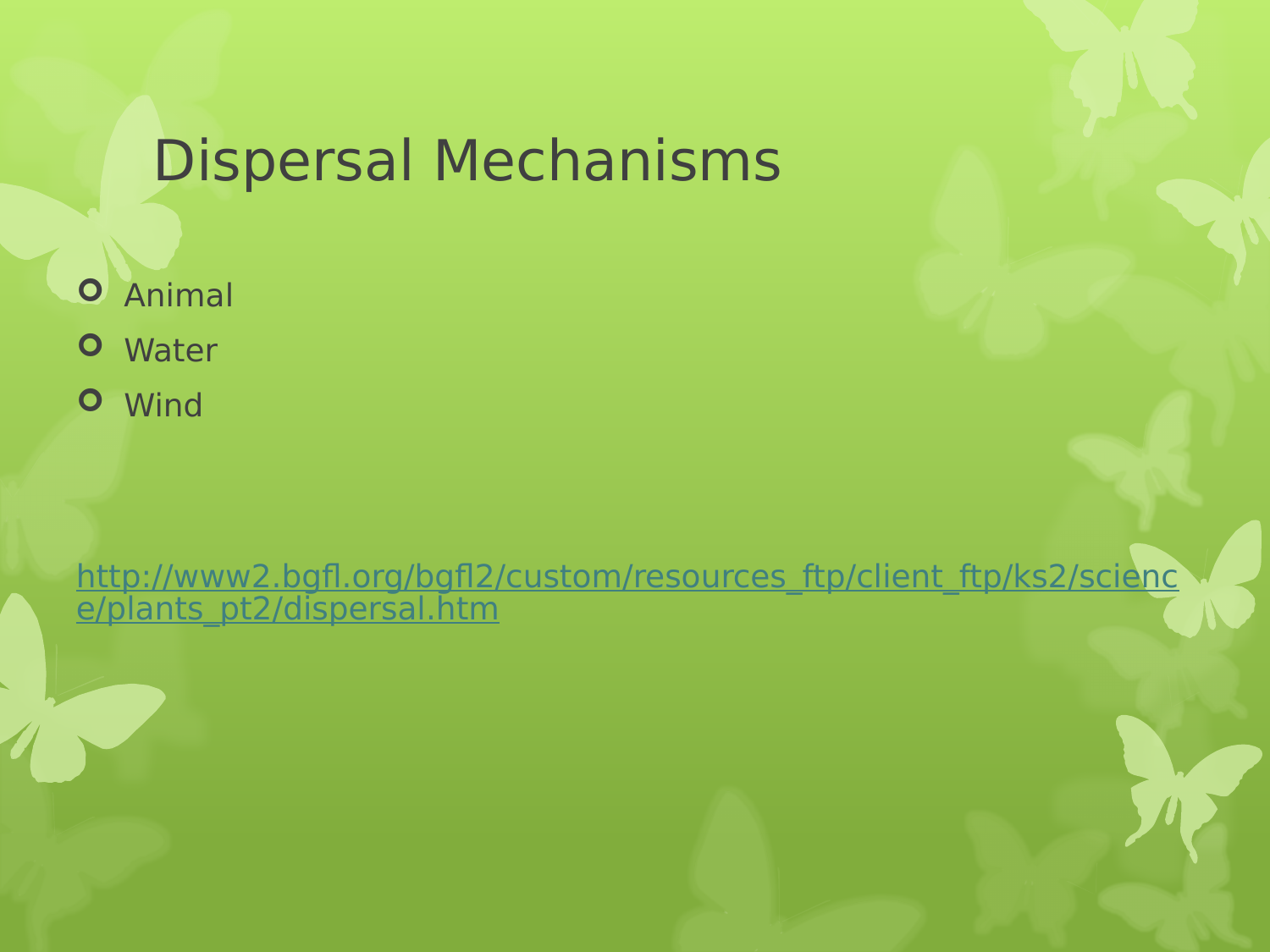

# Dispersal Mechanisms
Animal
Water
Wind
http://www2.bgfl.org/bgfl2/custom/resources_ftp/client_ftp/ks2/science/plants_pt2/dispersal.htm